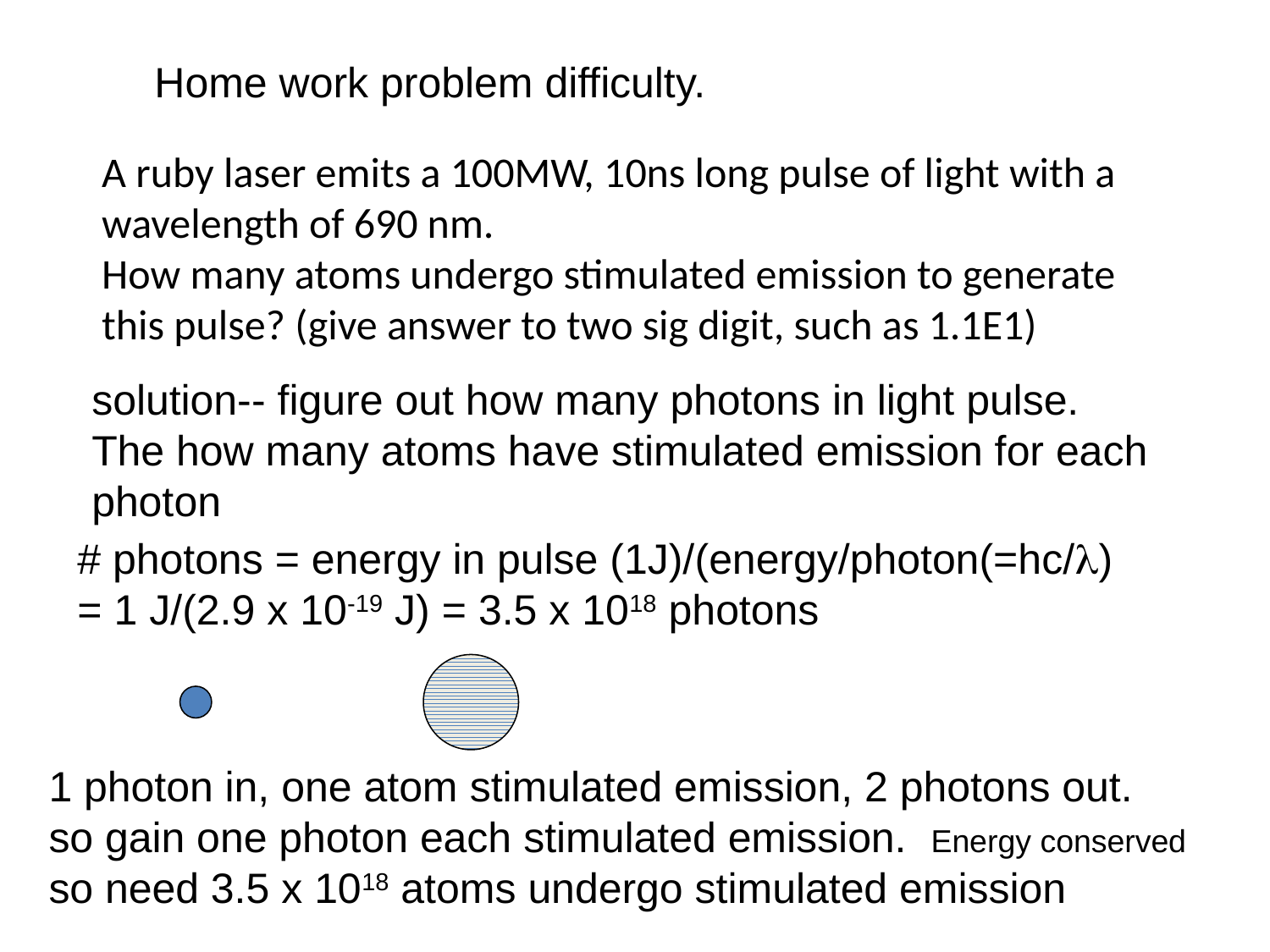

Home work problem difficulty.
A ruby laser emits a 100MW, 10ns long pulse of light with a wavelength of 690 nm.
How many atoms undergo stimulated emission to generate this pulse? (give answer to two sig digit, such as 1.1E1)
solution-- figure out how many photons in light pulse.
The how many atoms have stimulated emission for each photon
# photons = energy in pulse (1J)/(energy/photon(=hc/λ)
= 1 J/(2.9 x 10-19 J) = 3.5 x 1018 photons

1 photon in, one atom stimulated emission, 2 photons out.
so gain one photon each stimulated emission.  Energy conserved
so need 3.5 x 1018 atoms undergo stimulated emission